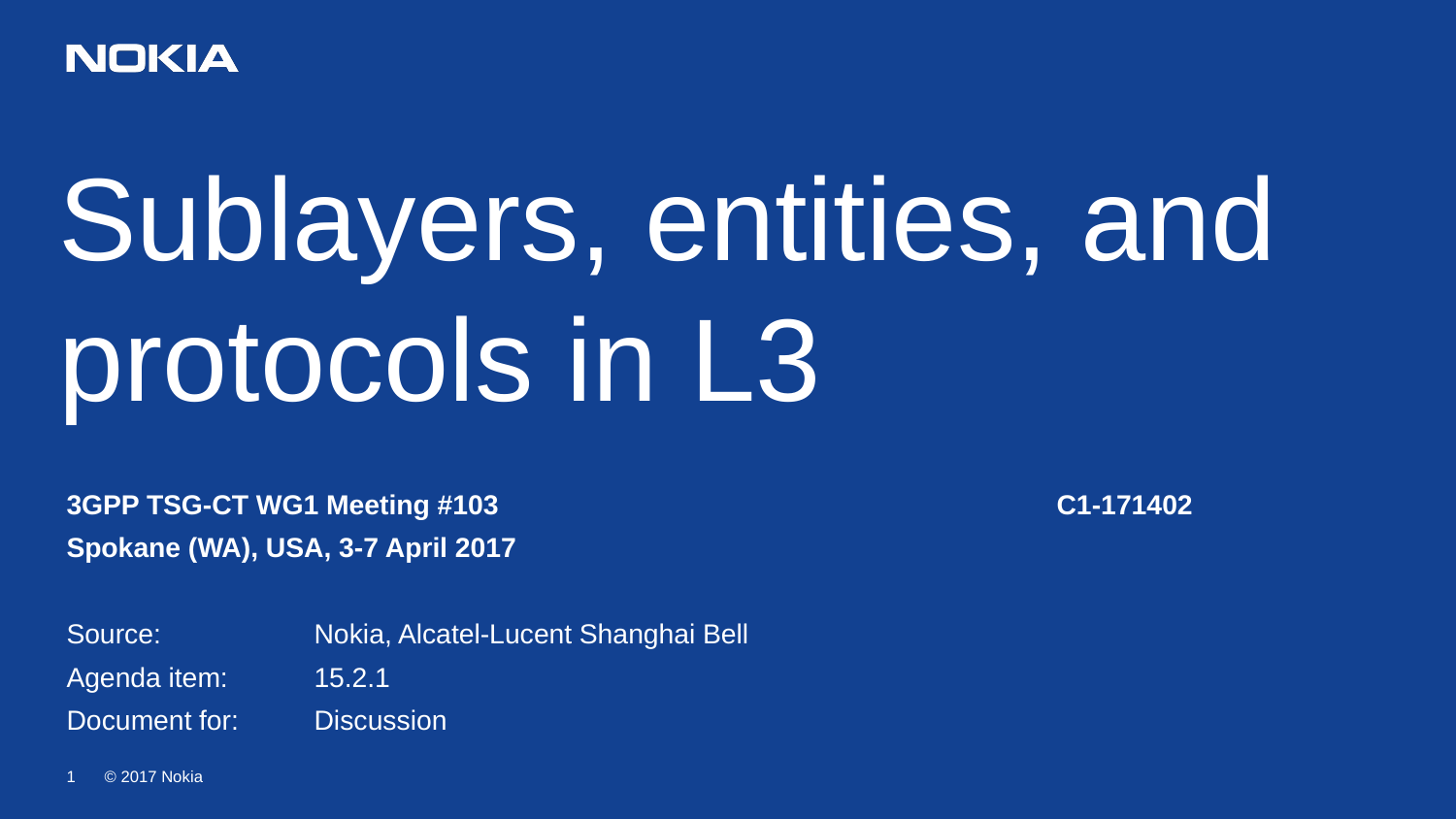

Sublayers, entities, and protocols in L3
3GPP TSG-CT WG1 Meeting #103					C1-171402
Spokane (WA), USA, 3-7 April 2017

Source: 		Nokia, Alcatel-Lucent Shanghai Bell
Agenda item: 	15.2.1
Document for: 	Discussion